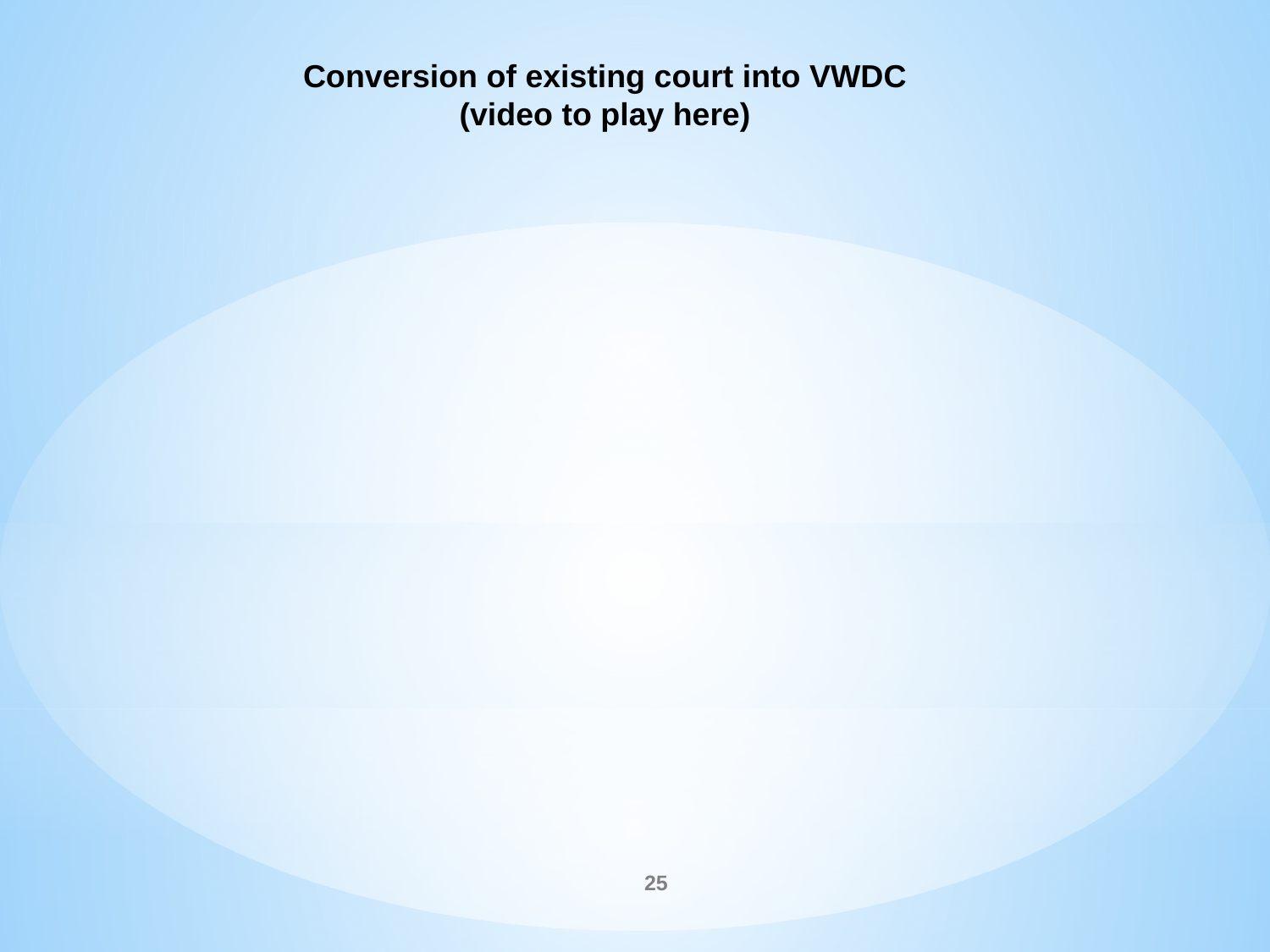

Conversion of existing court into VWDC
(video to play here)
25